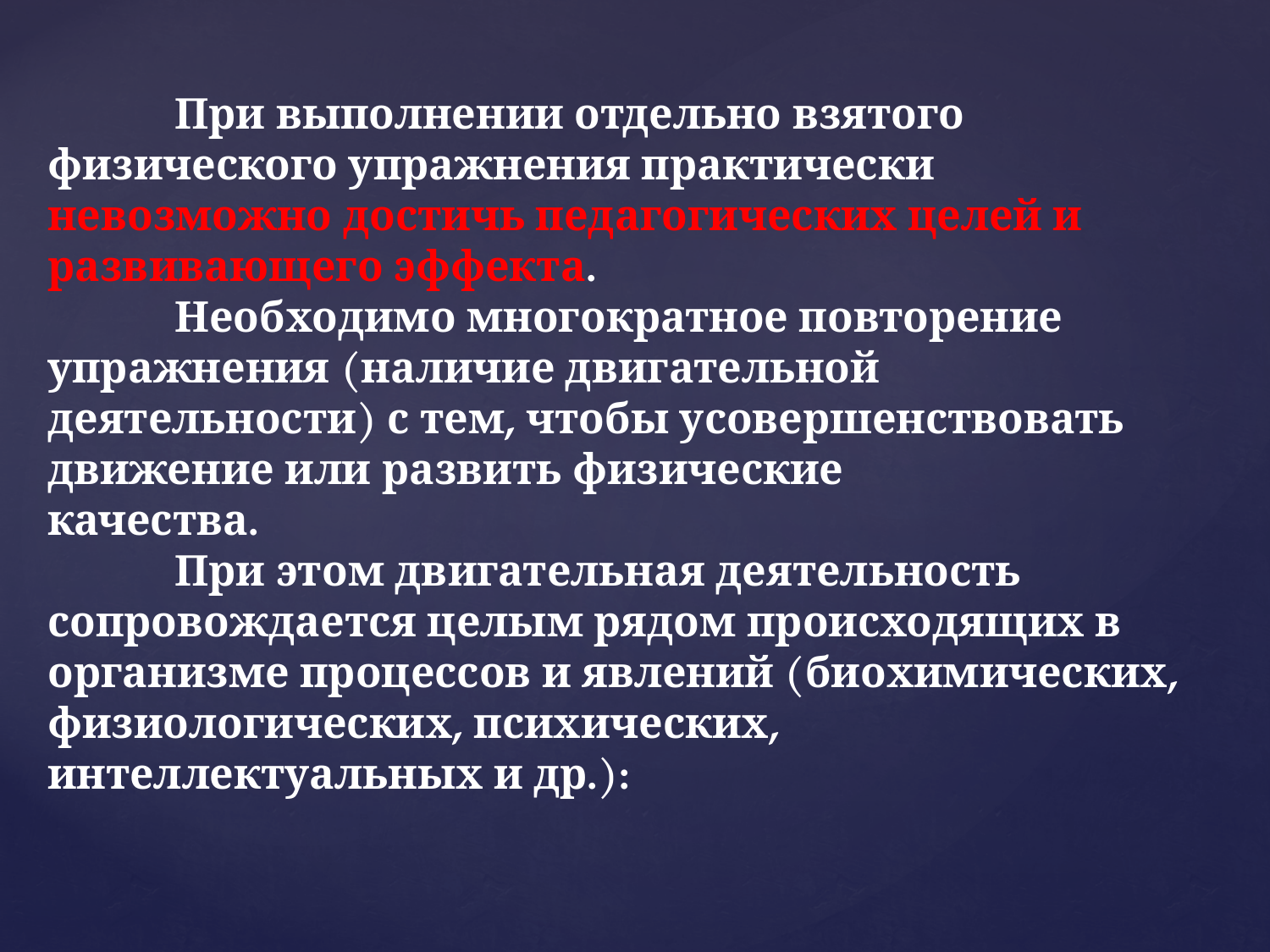

# При выполнении отдельно взятого физического упражнения практически невозможно достичь педагогических целей и развивающего эффекта. Необходимо многократное повторение упражнения (наличие двигательной деятельности) с тем, чтобы усовершенствовать движение или развить физические качества. При этом двигательная деятельность сопровождается целым рядом происходящих в организме процессов и явлений (биохимических, физиологических, психических, интеллектуальных и др.):